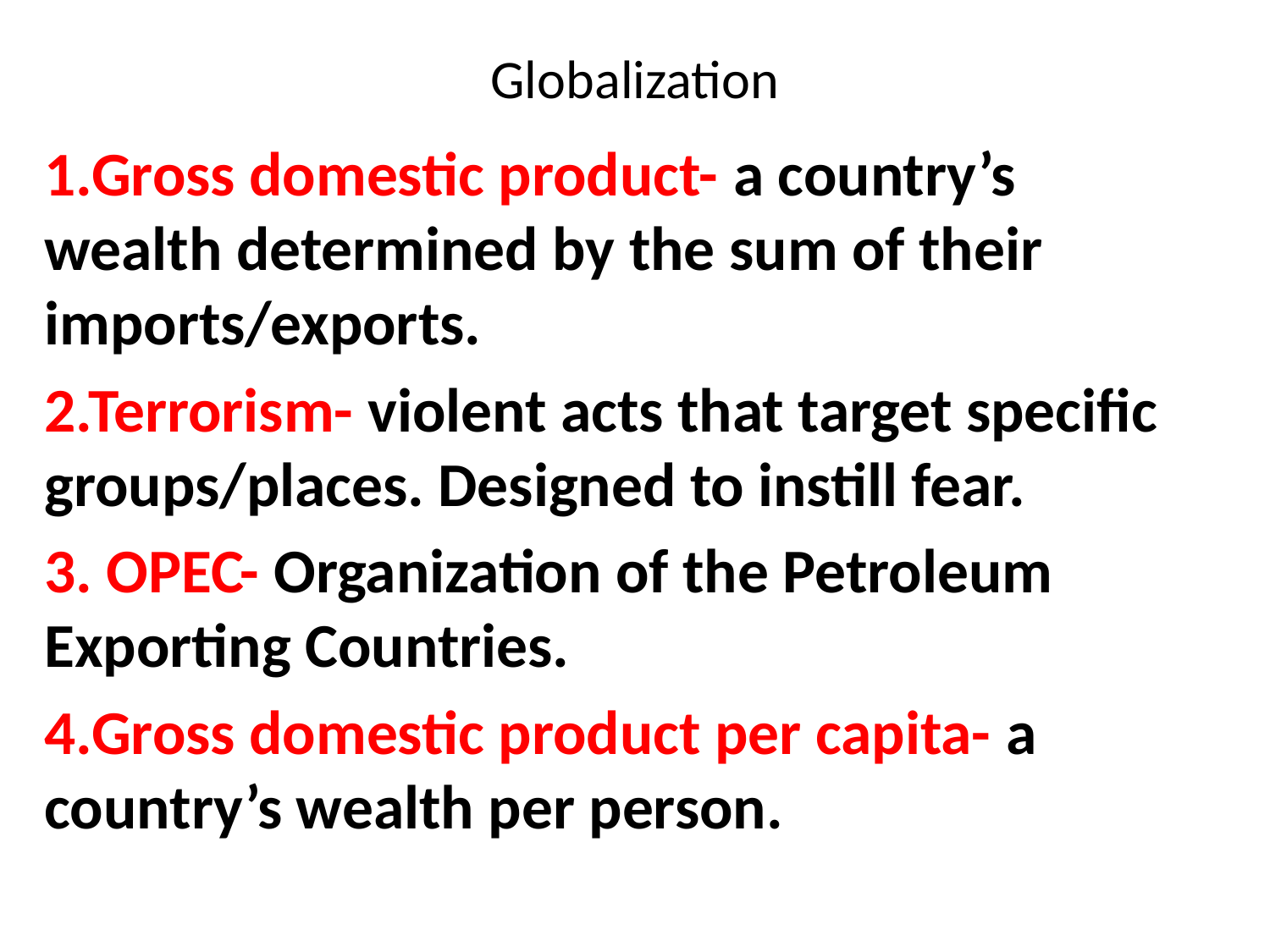

# Globalization
1.Gross domestic product- a country’s wealth determined by the sum of their imports/exports.
2.Terrorism- violent acts that target specific groups/places. Designed to instill fear.
3. OPEC- Organization of the Petroleum Exporting Countries.
4.Gross domestic product per capita- a country’s wealth per person.